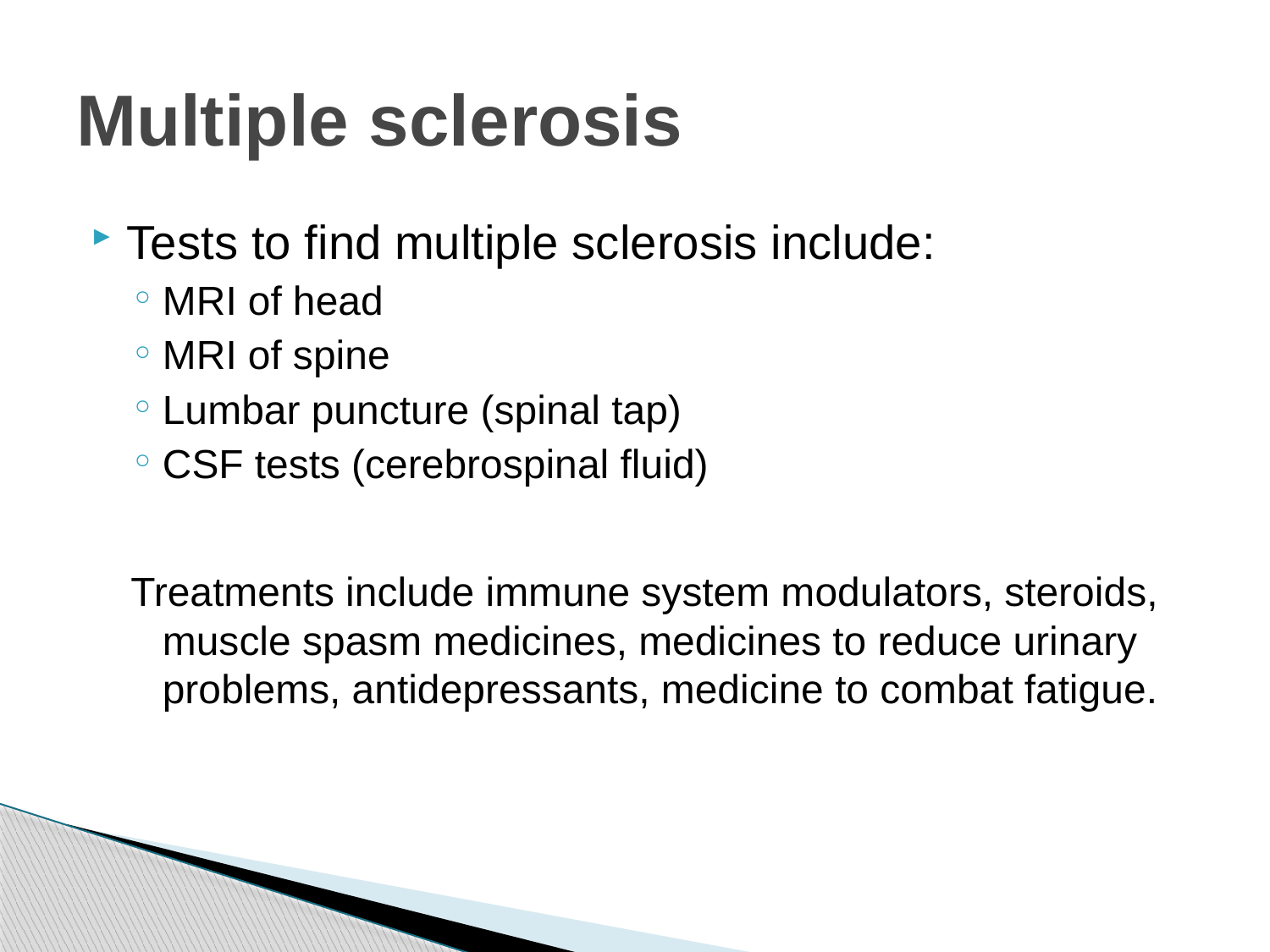

# Multiple sclerosis
Tests to find multiple sclerosis include:
MRI of head
MRI of spine
Lumbar puncture (spinal tap)
CSF tests (cerebrospinal fluid)

Treatments include immune system modulators, steroids, muscle spasm medicines, medicines to reduce urinary problems, antidepressants, medicine to combat fatigue.